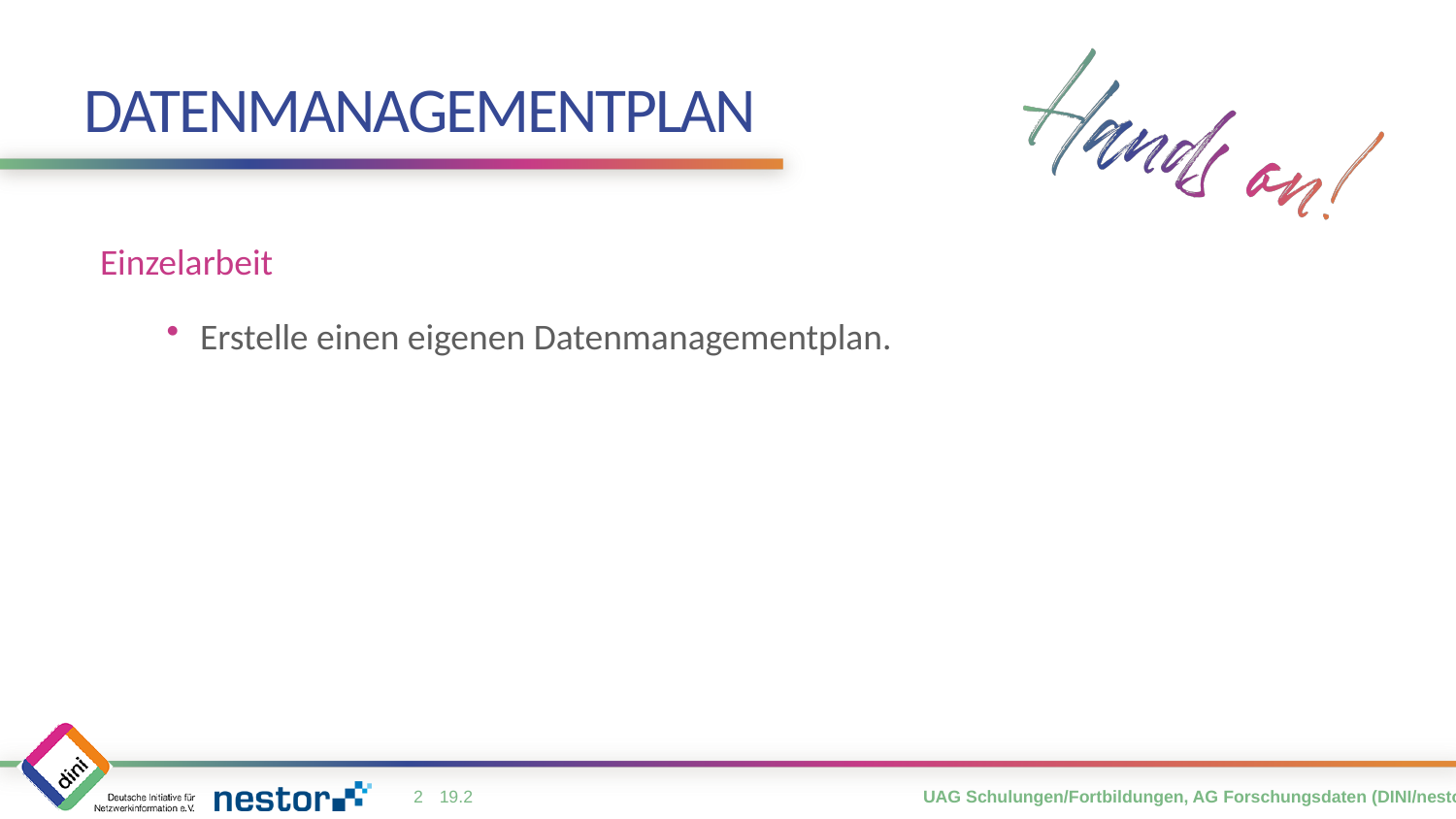

# Datenmanagementplan
Einzelarbeit
Erstelle einen eigenen Datenmanagementplan.
2
19.2